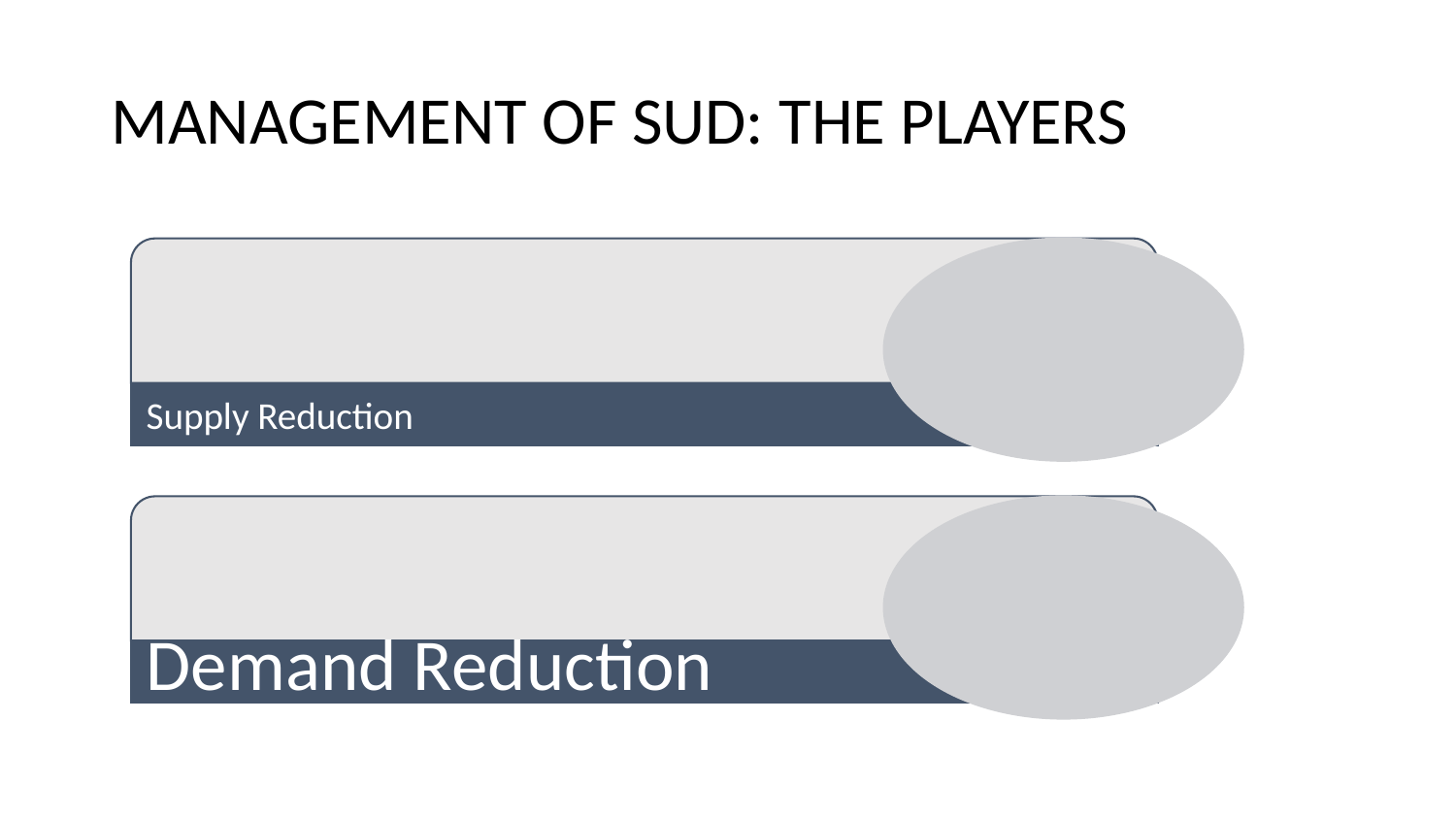

# MANAGEMENT OF SUD: THE PLAYERS
Supply Reduction
Demand Reduction